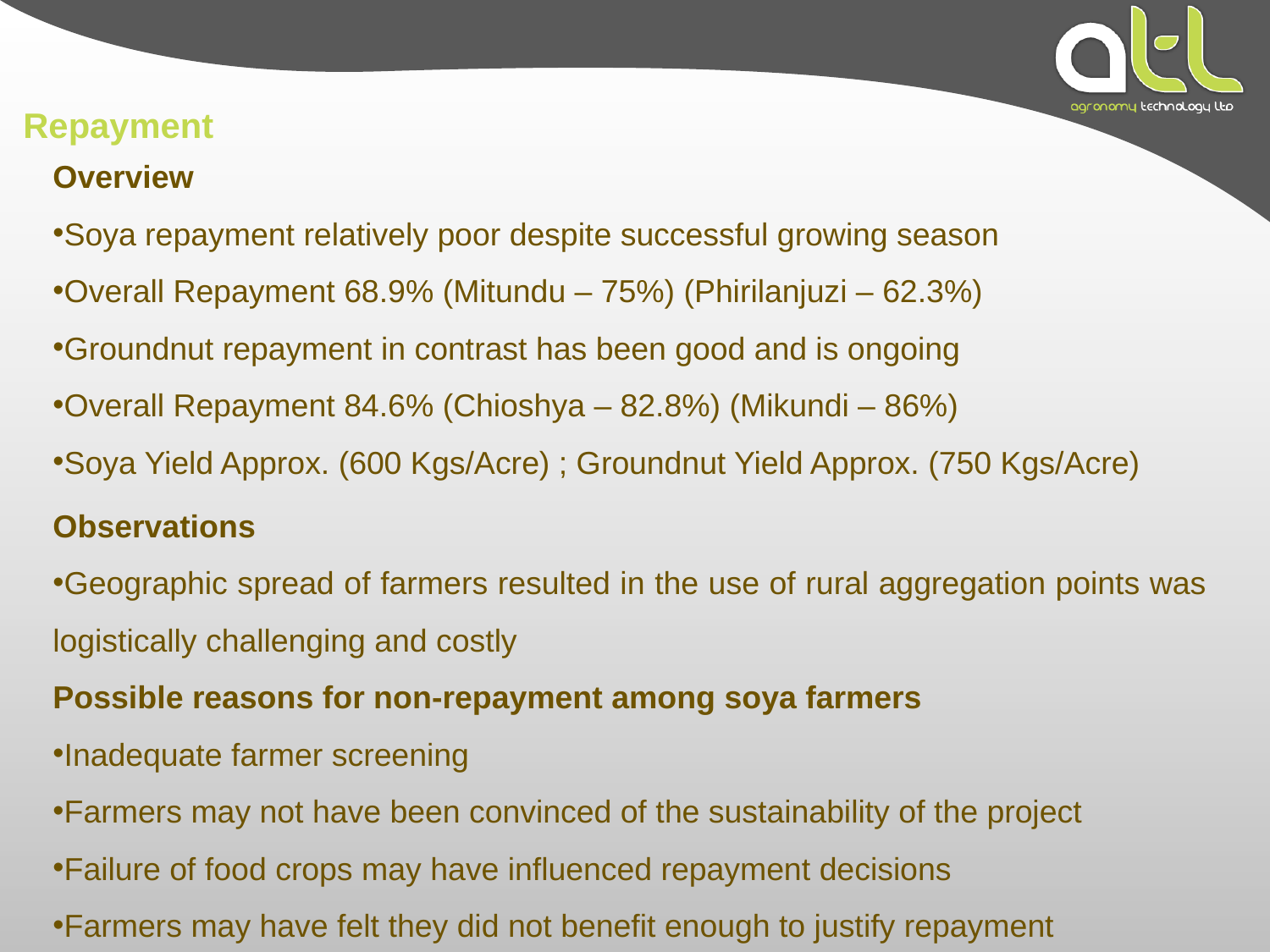

# Repayment
Overview
Soya repayment relatively poor despite successful growing season
Overall Repayment 68.9% (Mitundu – 75%) (Phirilanjuzi – 62.3%)
Groundnut repayment in contrast has been good and is ongoing
Overall Repayment 84.6% (Chioshya – 82.8%) (Mikundi – 86%)
Soya Yield Approx. (600 Kgs/Acre) ; Groundnut Yield Approx. (750 Kgs/Acre)

Observations
Geographic spread of farmers resulted in the use of rural aggregation points was logistically challenging and costly
Possible reasons for non-repayment among soya farmers
Inadequate farmer screening
Farmers may not have been convinced of the sustainability of the project
Failure of food crops may have influenced repayment decisions
Farmers may have felt they did not benefit enough to justify repayment